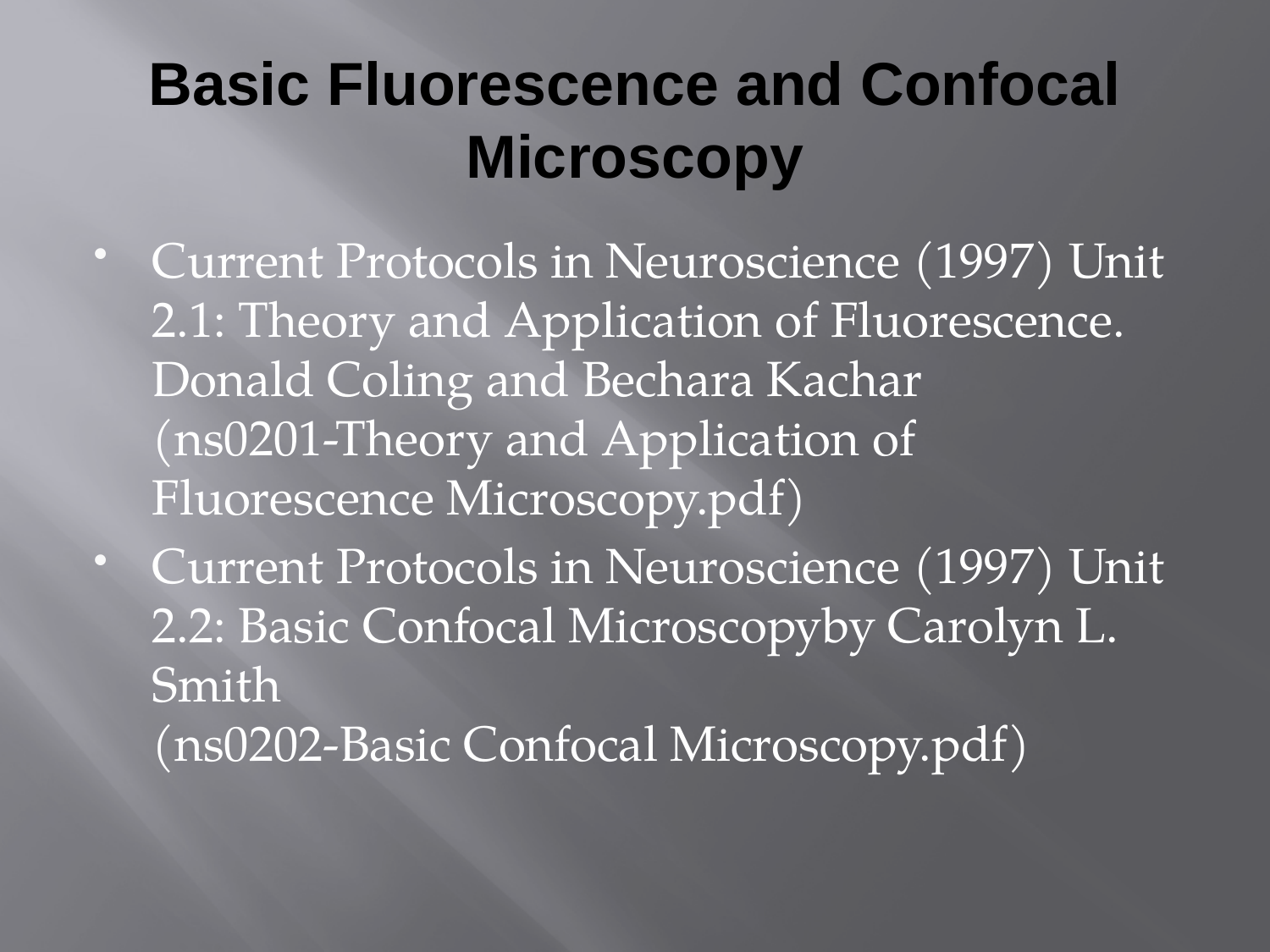

# Basic Fluorescence and Confocal Microscopy
Current Protocols in Neuroscience (1997) Unit 2.1: Theory and Application of Fluorescence. Donald Coling and Bechara Kachar
(ns0201-Theory and Application of Fluorescence Microscopy.pdf)
Current Protocols in Neuroscience (1997) Unit 2.2: Basic Confocal Microscopyby Carolyn L. Smith
(ns0202-Basic Confocal Microscopy.pdf)